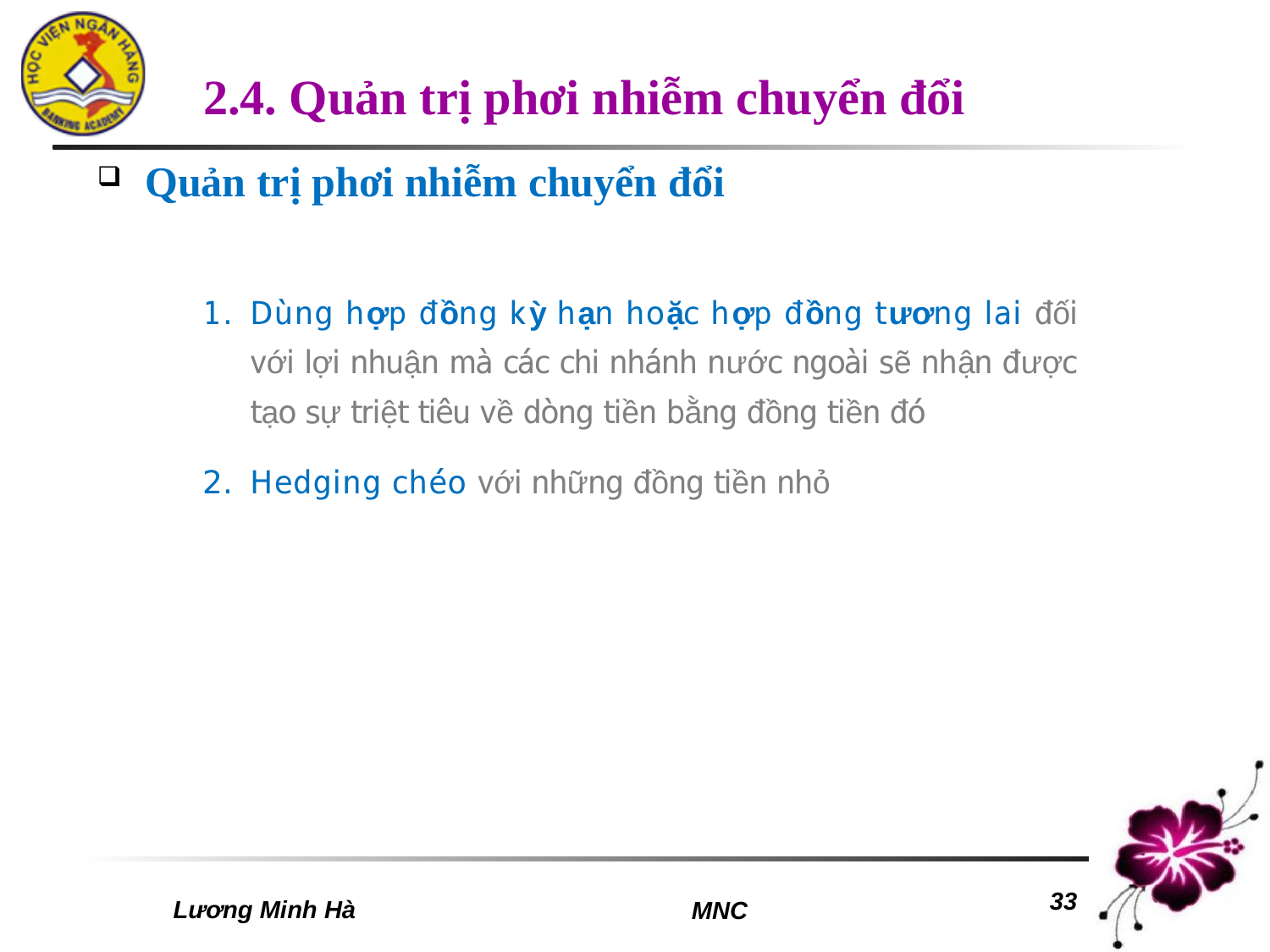

# 2.4. Quản trị phơi nhiễm chuyển đổi
Quản trị phơi nhiễm chuyển đổi
Dùng hợp đồng kỳ hạn hoặc hợp đồng tương lai đối với lợi nhuận mà các chi nhánh nước ngoài sẽ nhận được tạo sự triệt tiêu về dòng tiền bằng đồng tiền đó
Hedging chéo với những đồng tiền nhỏ
Lương Minh Hà